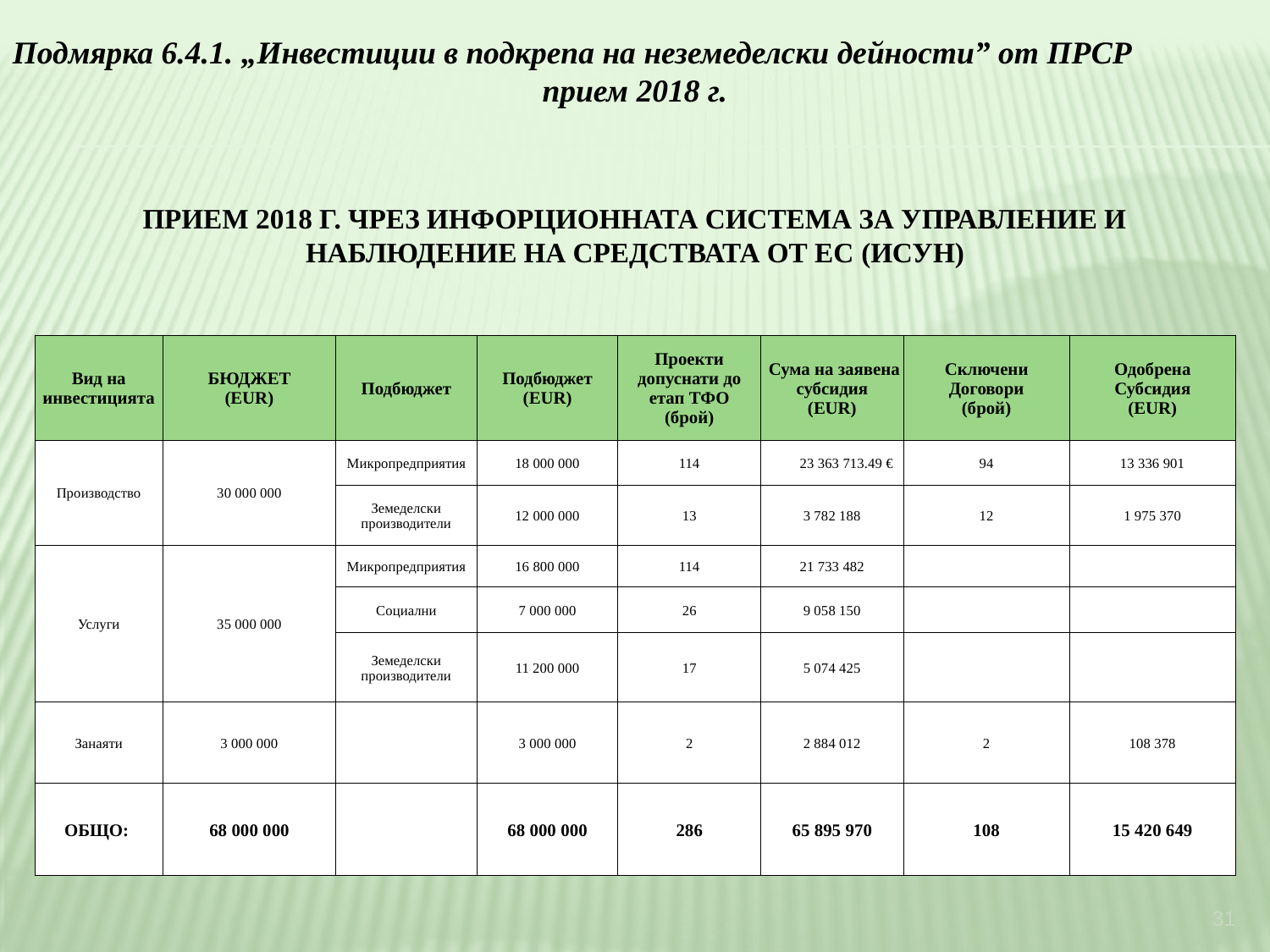

Подмярка 6.4.1. „Инвестиции в подкрепа на неземеделски дейности” от ПРСР
прием 2018 г.

ПРИЕМ 2018 Г. ЧРЕЗ ИНФОРЦИОННАТА СИСТЕМА ЗА УПРАВЛЕНИЕ И НАБЛЮДЕНИЕ НА СРЕДСТВАТА ОТ ЕС (ИСУН)
| Вид на инвестицията | БЮДЖЕТ (EUR) | Подбюджет | Подбюджет (EUR) | Проекти допуснати до етап ТФО (брой) | Сума на заявена субсидия (EUR) | Сключени Договори (брой) | Одобрена Субсидия (EUR) |
| --- | --- | --- | --- | --- | --- | --- | --- |
| Производство | 30 000 000 | Микропредприятия | 18 000 000 | 114 | 23 363 713.49 € | 94 | 13 336 901 |
|  |  | Земеделски производители | 12 000 000 | 13 | 3 782 188 | 12 | 1 975 370 |
| Услуги | 35 000 000 | Микропредприятия | 16 800 000 | 114 | 21 733 482 |  |  |
|  |  | Социални | 7 000 000 | 26 | 9 058 150 |  |  |
|  |  | Земеделски производители | 11 200 000 | 17 | 5 074 425 |  |  |
| Занаяти | 3 000 000 |  | 3 000 000 | 2 | 2 884 012 | 2 | 108 378 |
| ОБЩО: | 68 000 000 |  | 68 000 000 | 286 | 65 895 970 | 108 | 15 420 649 |
31